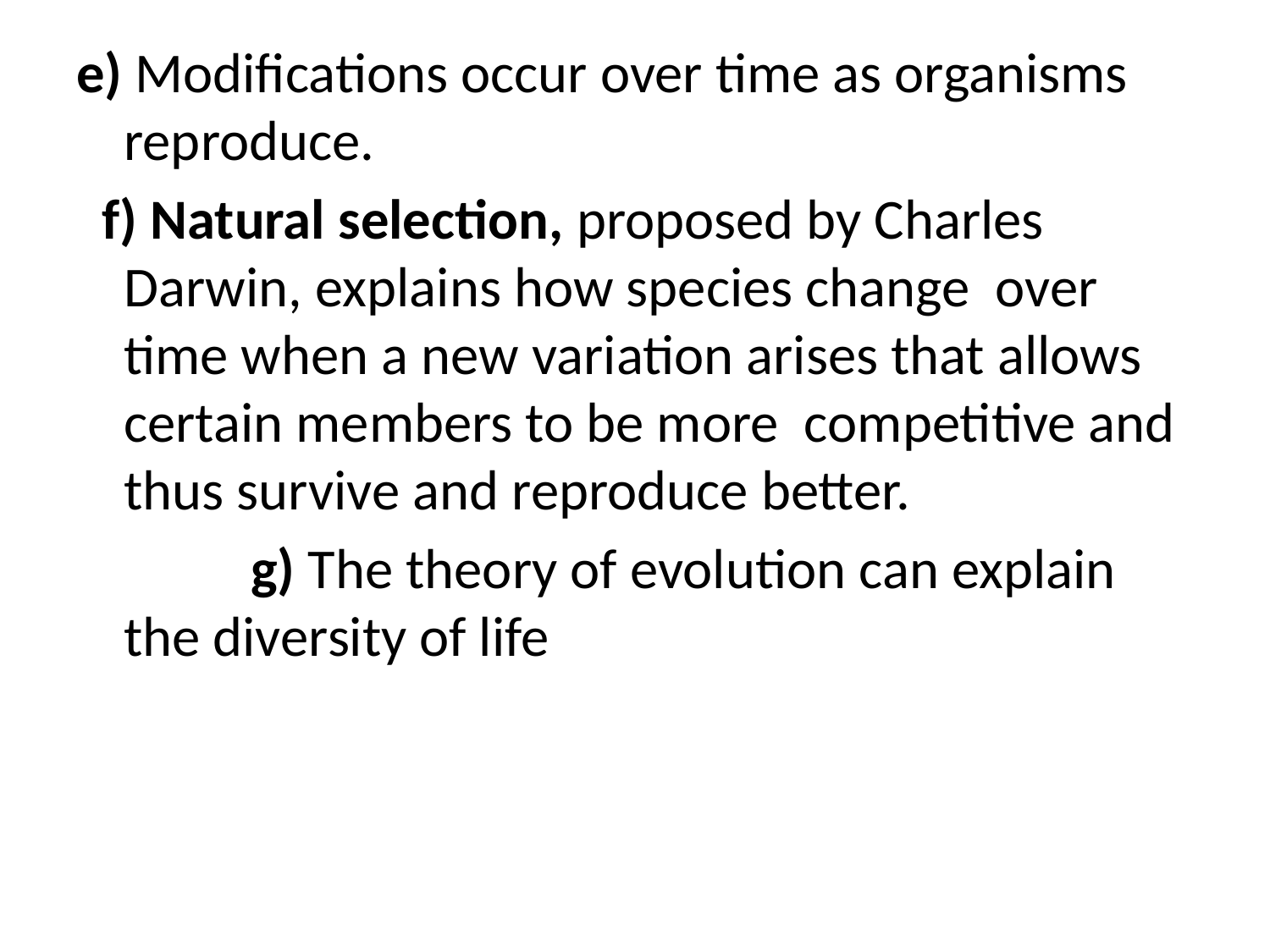

e) Modifications occur over time as organisms reproduce.
  f) Natural selection, proposed by Charles Darwin, explains how species change  over time when a new variation arises that allows certain members to be more  competitive and thus survive and reproduce better.
		g) The theory of evolution can explain the diversity of life

#